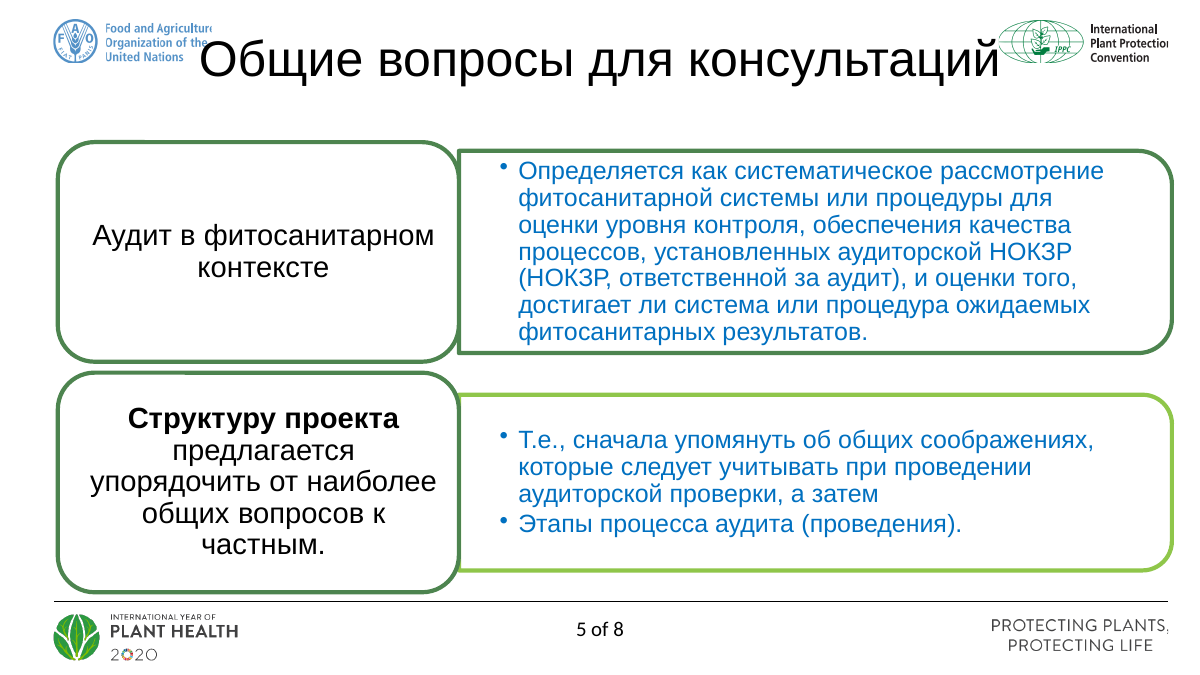

Общие вопросы для консультаций
Определяется как систематическое рассмотрение фитосанитарной системы или процедуры для оценки уровня контроля, обеспечения качества процессов, установленных аудиторской НОКЗР (НОКЗР, ответственной за аудит), и оценки того, достигает ли система или процедура ожидаемых фитосанитарных результатов.
Аудит в фитосанитарном контексте
Т.е., сначала упомянуть об общих соображениях, которые следует учитывать при проведении аудиторской проверки, а затем
Этапы процесса аудита (проведения).
Структуру проекта предлагается упорядочить от наиболее общих вопросов к частным.
5 of 8